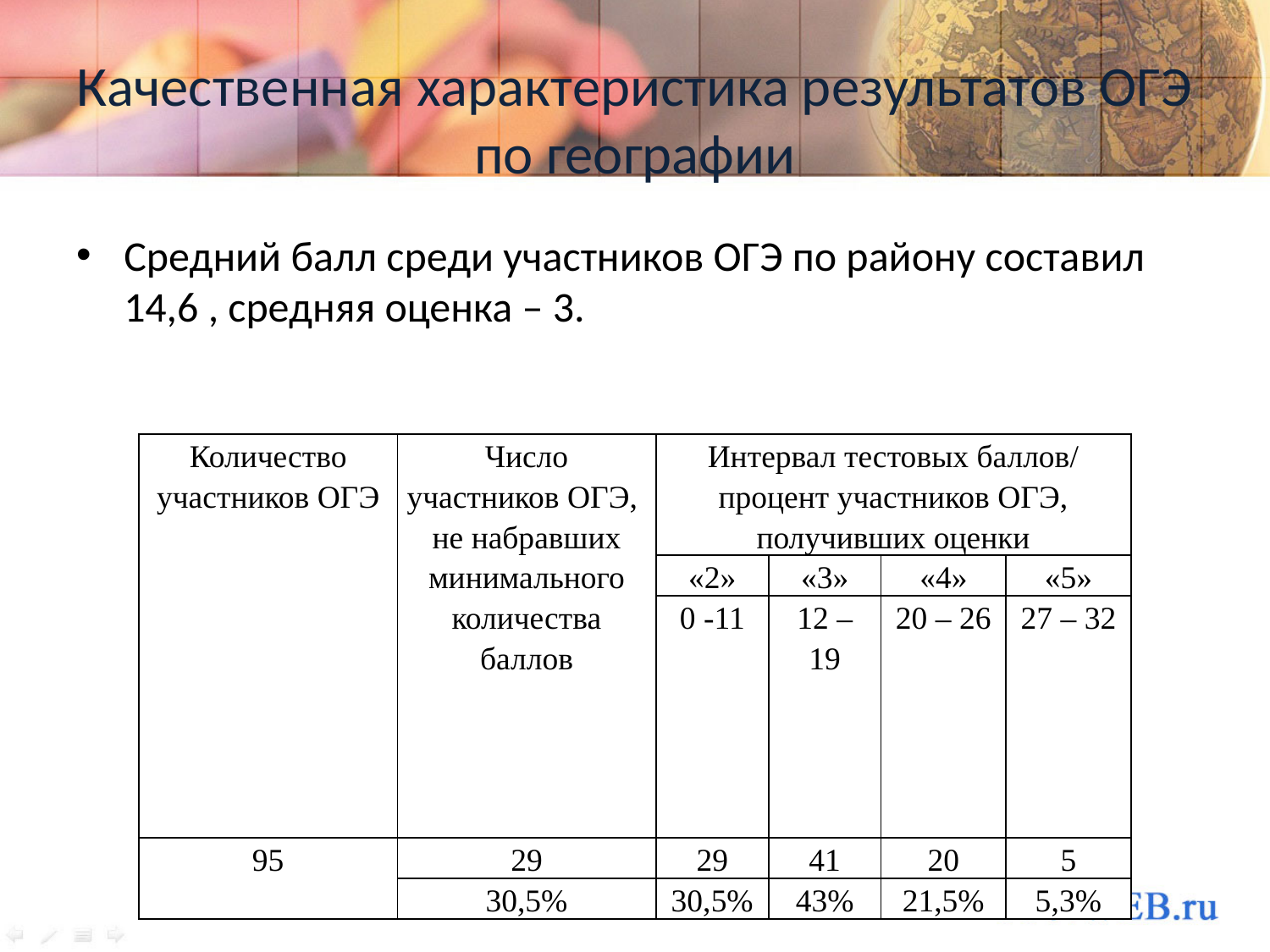

# Качественная характеристика результатов ОГЭ по географии
Средний балл среди участников ОГЭ по району составил 14,6 , средняя оценка – 3.

| Количество участников ОГЭ | Число участников ОГЭ, не набравших минимального количества баллов | Интервал тестовых баллов/ процент участников ОГЭ, получивших оценки |  |  |  |
| --- | --- | --- | --- | --- | --- |
|  |  | «2» | «3» | «4» | «5» |
|  |  | 0 -11 | 12 – 19 | 20 – 26 | 27 – 32 |
| 95 | 29 | 29 | 41 | 20 | 5 |
|  | 30,5% | 30,5% | 43% | 21,5% | 5,3% |